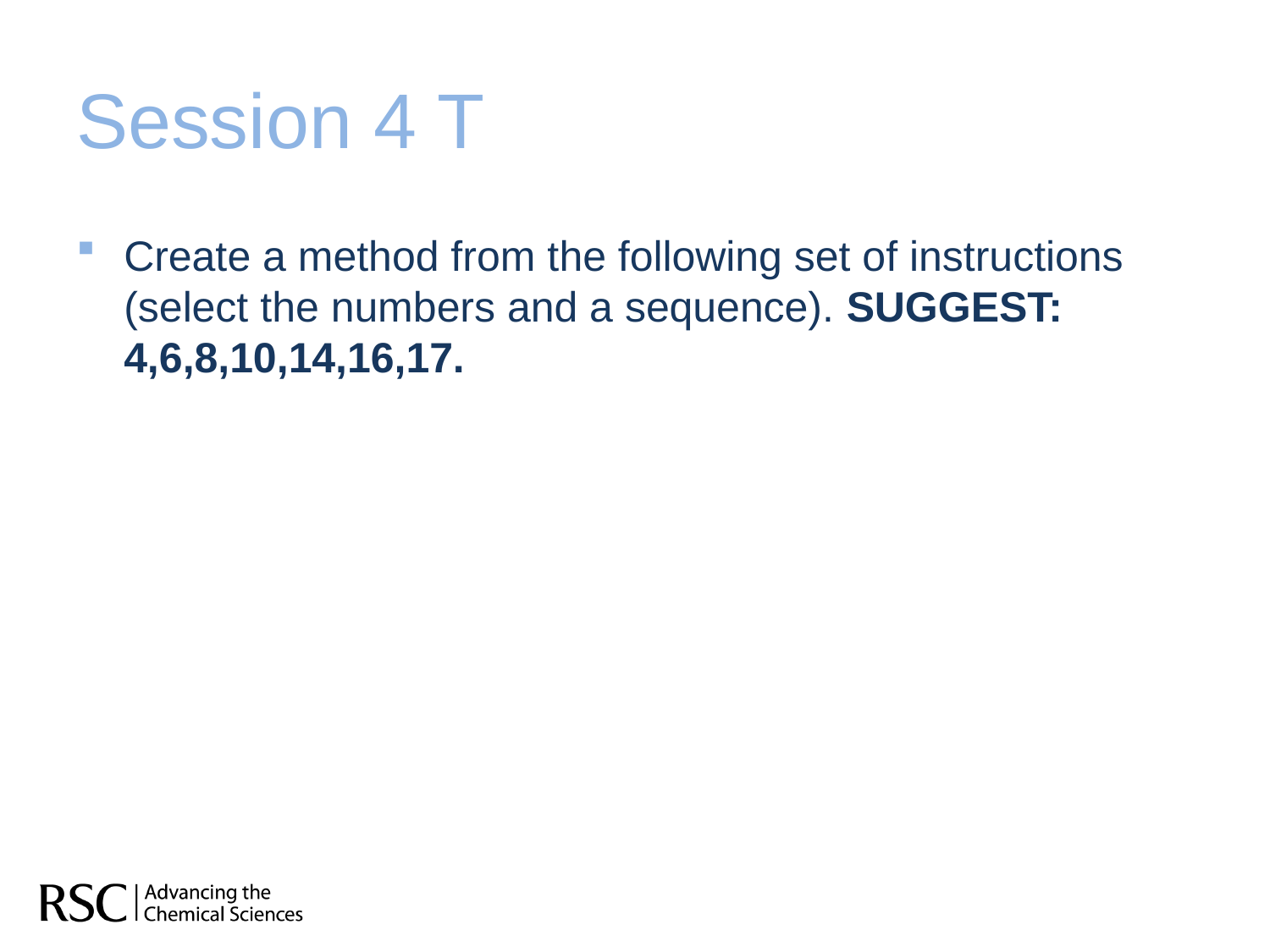

# Session 4 T
Create a method from the following set of instructions (select the numbers and a sequence). SUGGEST: 4,6,8,10,14,16,17.